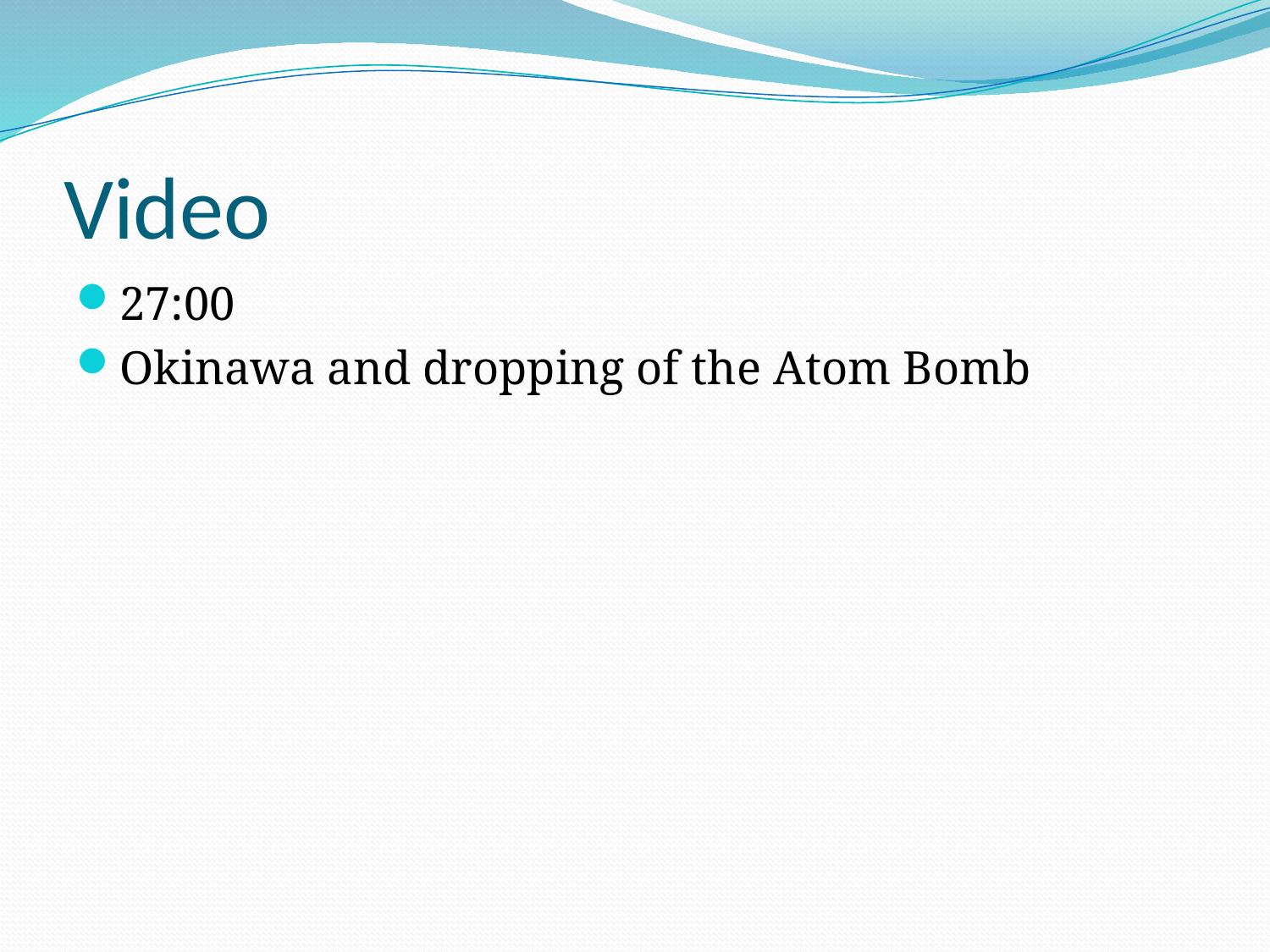

# Video
27:00
Okinawa and dropping of the Atom Bomb